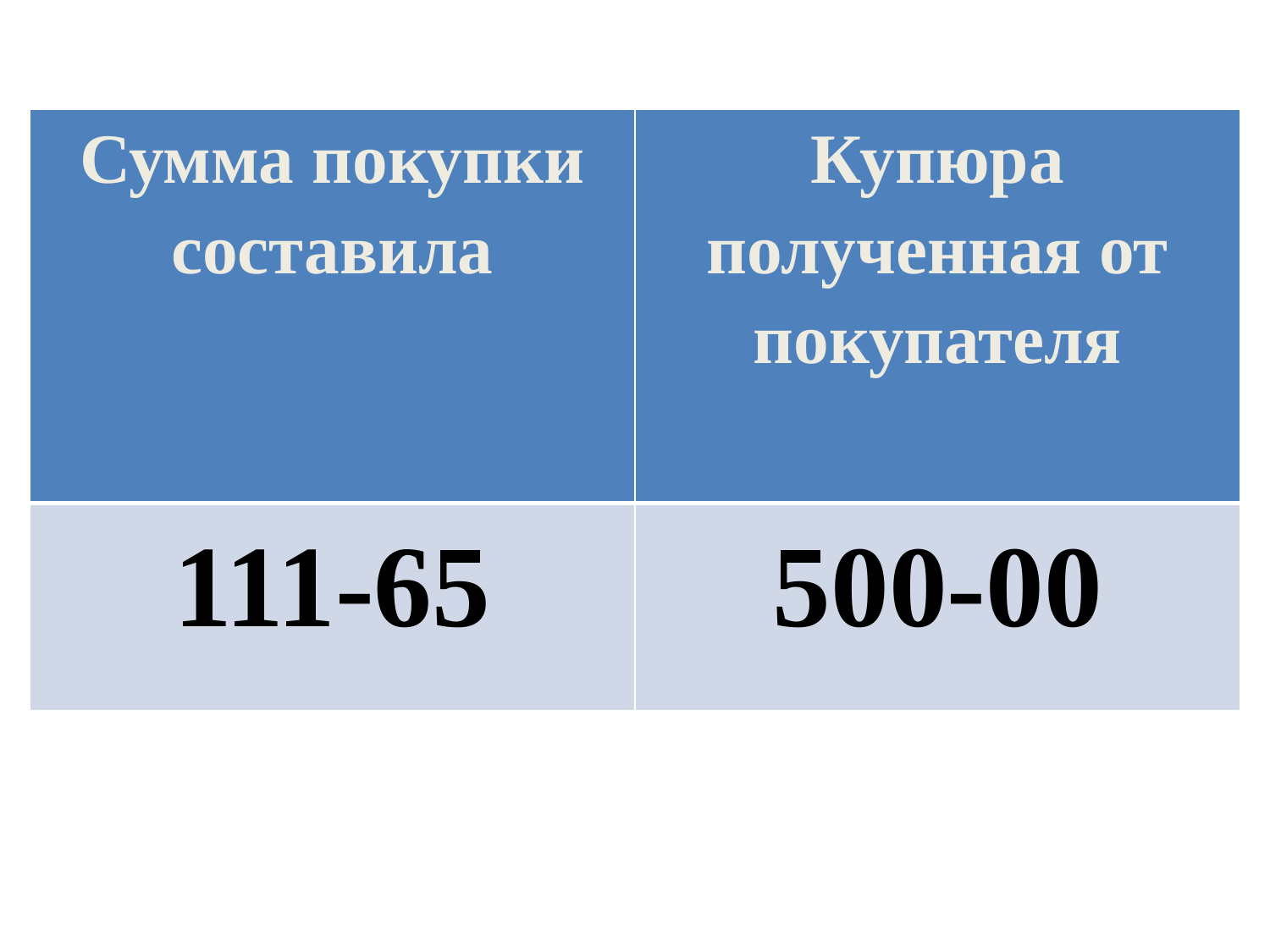

#
| Сумма покупки составила | Купюра полученная от покупателя |
| --- | --- |
| 111-65 | 500-00 |